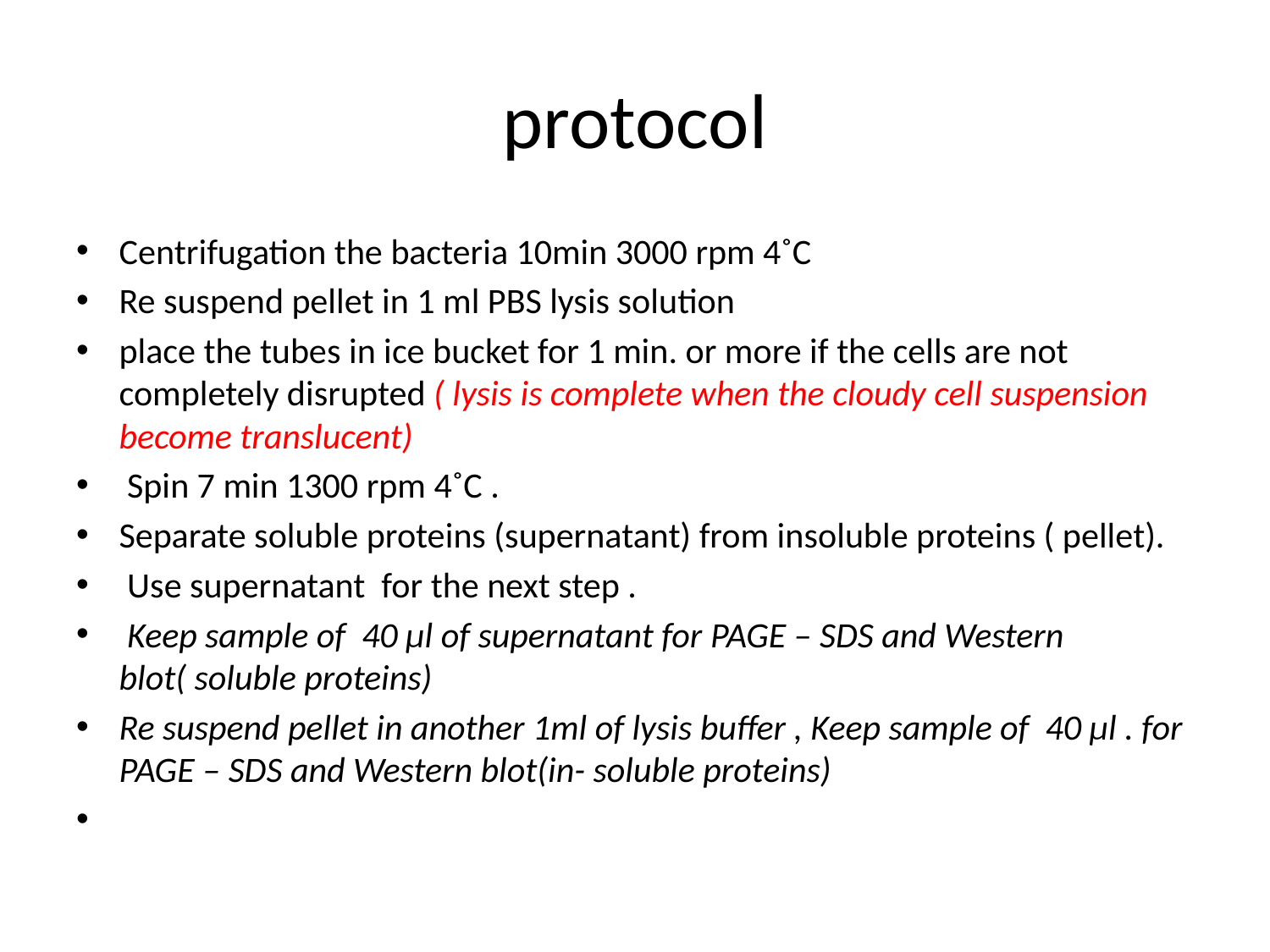

# protocol
Centrifugation the bacteria 10min 3000 rpm 4˚C
Re suspend pellet in 1 ml PBS lysis solution
place the tubes in ice bucket for 1 min. or more if the cells are not completely disrupted ( lysis is complete when the cloudy cell suspension become translucent)
 Spin 7 min 1300 rpm 4˚C .
Separate soluble proteins (supernatant) from insoluble proteins ( pellet).
 Use supernatant  for the next step .
 Keep sample of  40 µl of supernatant for PAGE – SDS and Western blot( soluble proteins)
Re suspend pellet in another 1ml of lysis buffer , Keep sample of  40 µl . for PAGE – SDS and Western blot(in- soluble proteins)